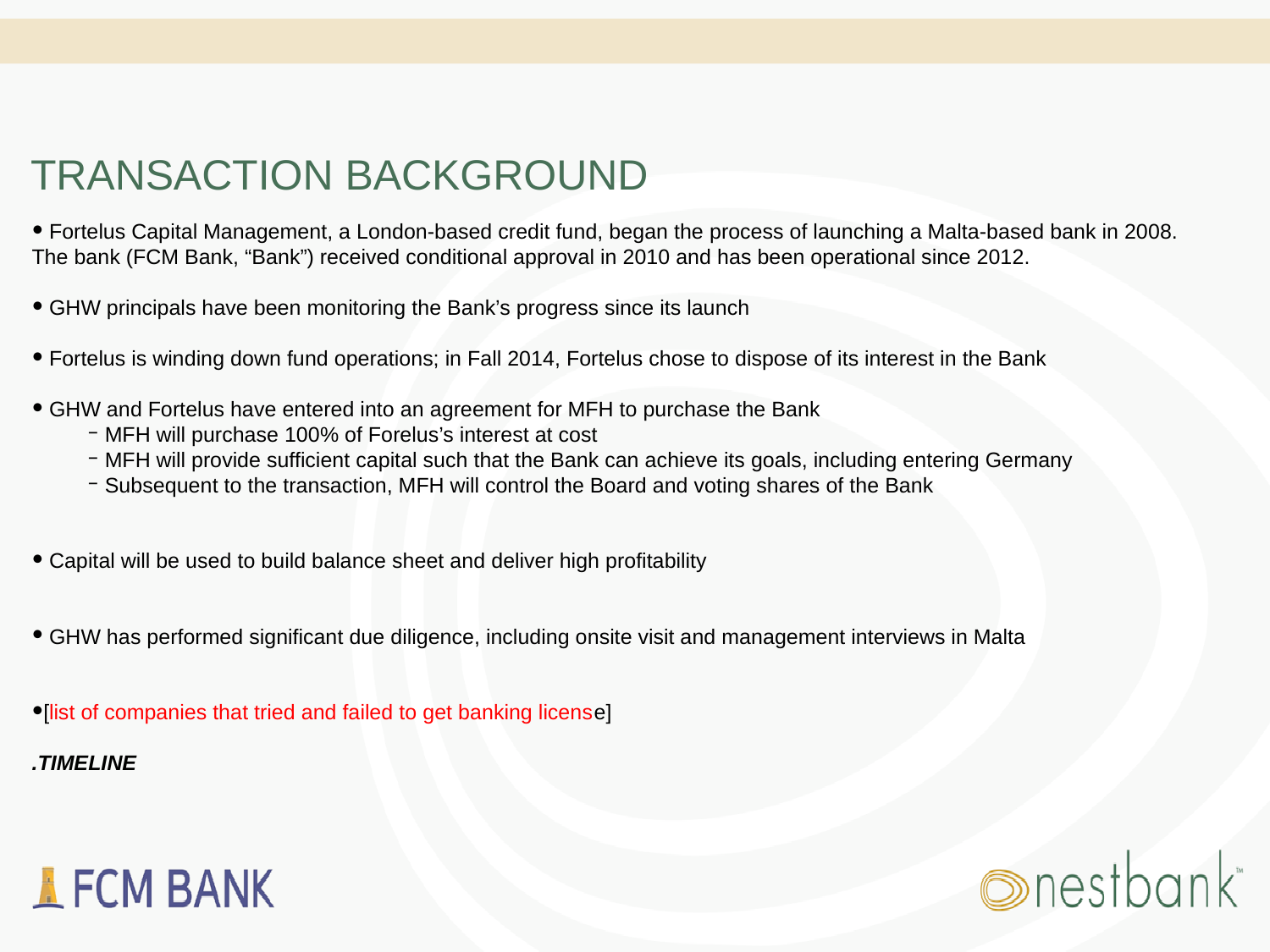

# TRANSACTION BACKGROUND
 Fortelus Capital Management, a London-based credit fund, began the process of launching a Malta-based bank in 2008.  The bank (FCM Bank, “Bank”) received conditional approval in 2010 and has been operational since 2012.

 GHW principals have been monitoring the Bank’s progress since its launch

 Fortelus is winding down fund operations; in Fall 2014, Fortelus chose to dispose of its interest in the Bank

 GHW and Fortelus have entered into an agreement for MFH to purchase the Bank
 MFH will purchase 100% of Forelus’s interest at cost
 MFH will provide sufficient capital such that the Bank can achieve its goals, including entering Germany
 Subsequent to the transaction, MFH will control the Board and voting shares of the Bank

 Capital will be used to build balance sheet and deliver high profitability

 GHW has performed significant due diligence, including onsite visit and management interviews in Malta

[list of companies that tried and failed to get banking license]

.TIMELINE